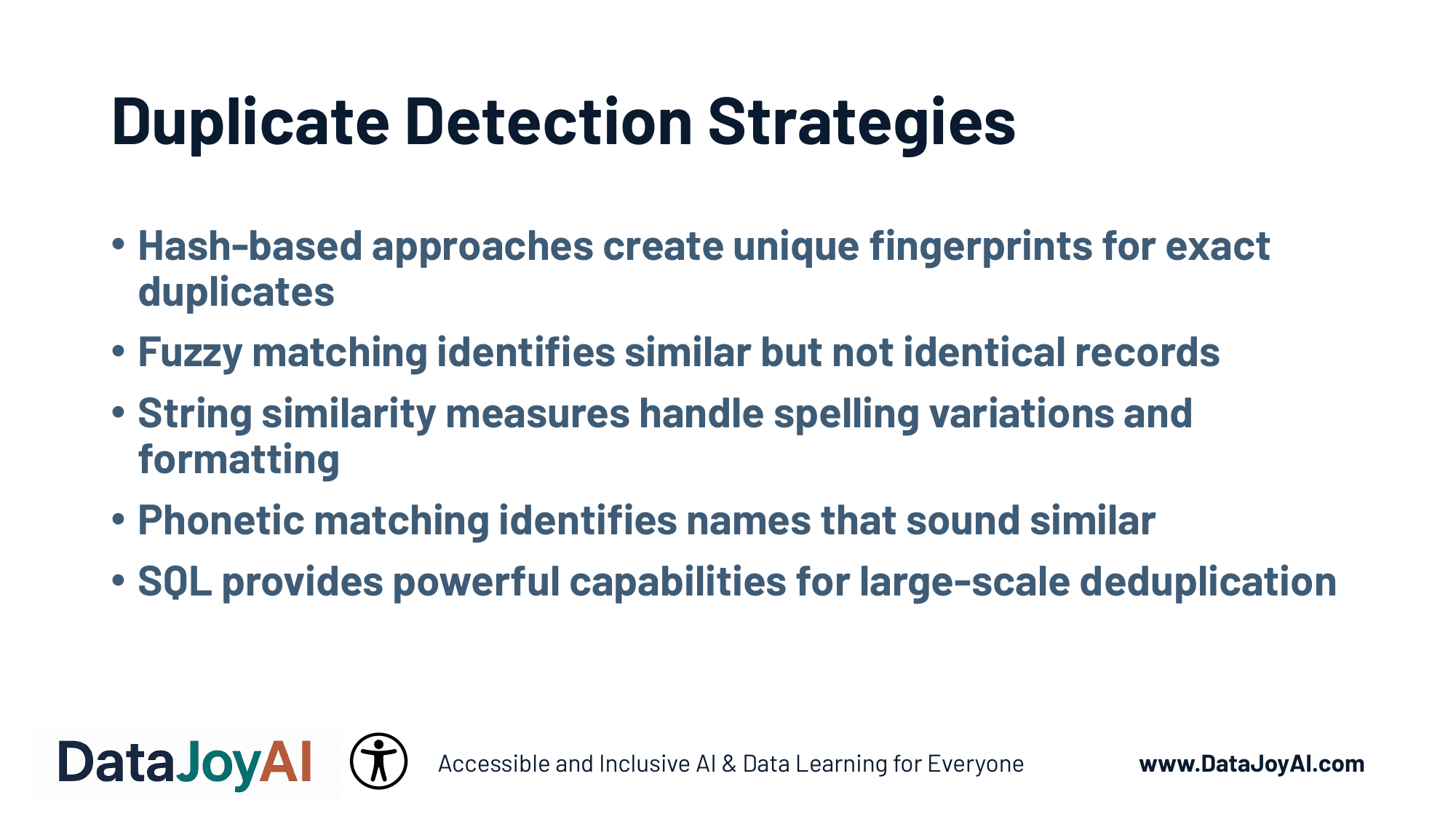

# Duplicate Detection Strategies
Hash-based approaches create unique fingerprints for exact duplicates
Fuzzy matching identifies similar but not identical records
String similarity measures handle spelling variations and formatting
Phonetic matching identifies names that sound similar
SQL provides powerful capabilities for large-scale deduplication